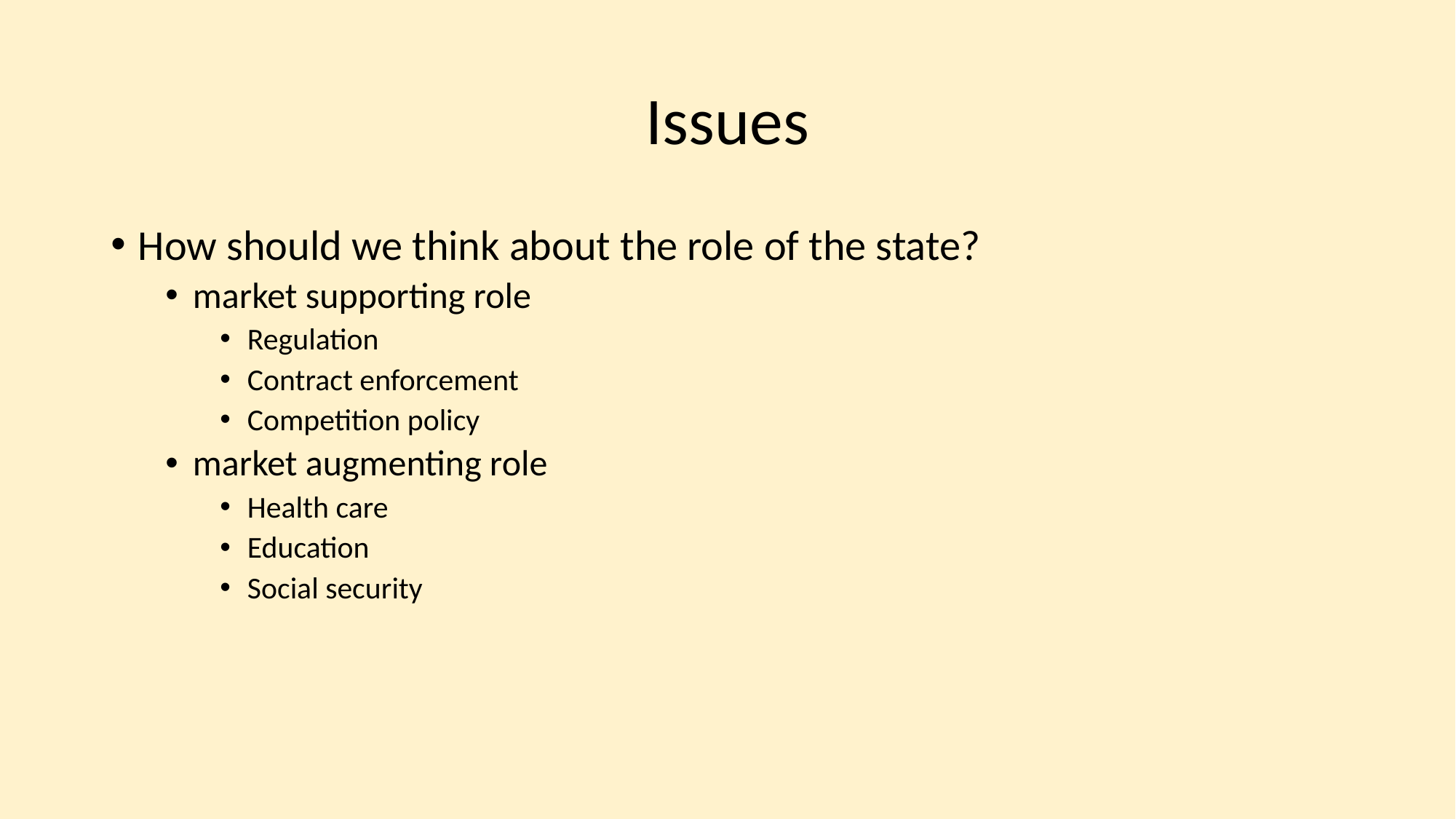

# Issues
How should we think about the role of the state?
market supporting role
Regulation
Contract enforcement
Competition policy
market augmenting role
Health care
Education
Social security